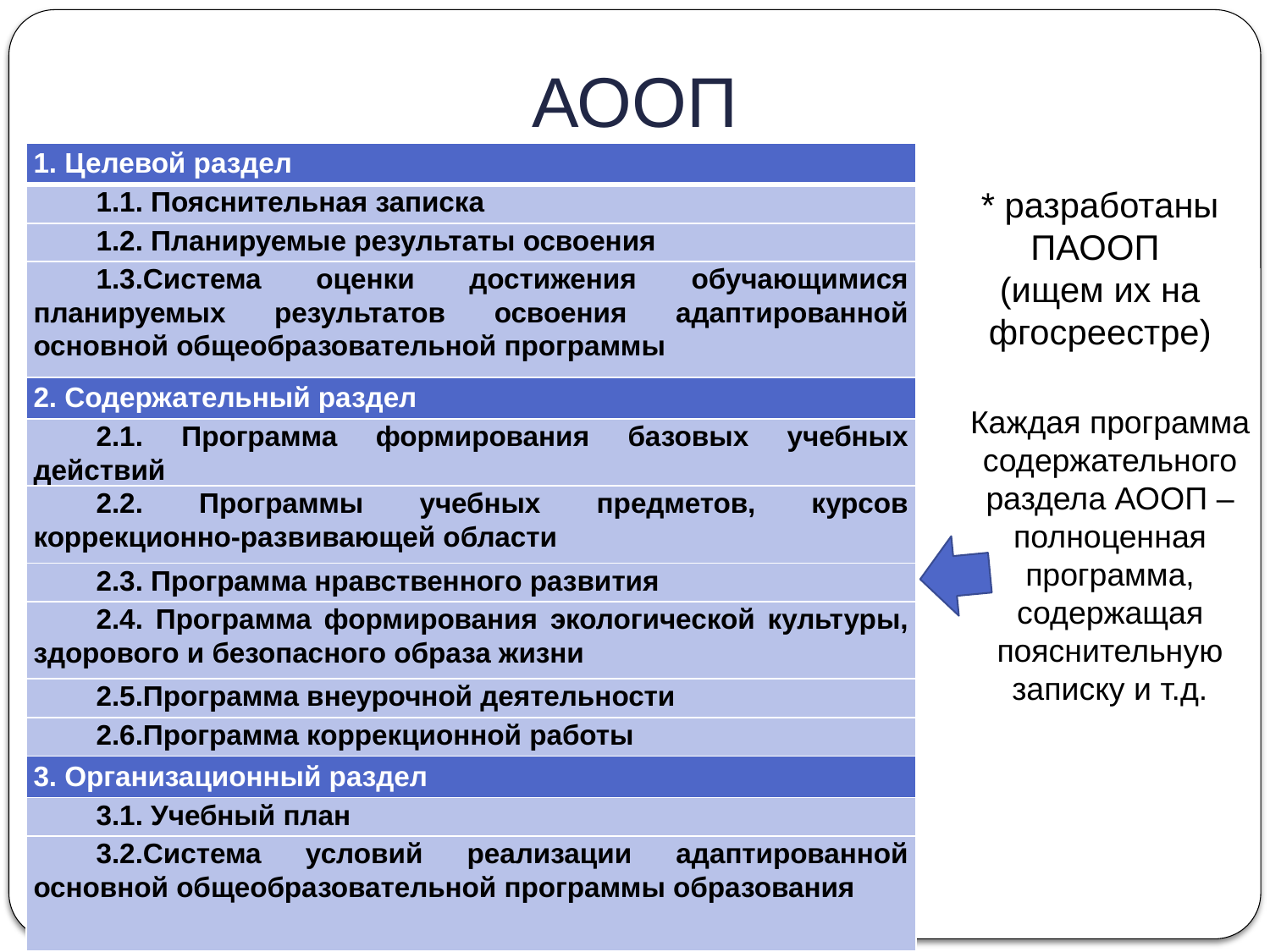

# АООП
| 1. Целевой раздел |
| --- |
| 1.1. Пояснительная записка |
| 1.2. Планируемые результаты освоения |
| 1.3.Система оценки достижения обучающимися планируемых результатов освоения адаптированной основной общеобразовательной программы |
| 2. Содержательный раздел |
| 2.1. Программа формирования базовых учебных действий |
| 2.2. Программы учебных предметов, курсов коррекционно-развивающей области |
| 2.3. Программа нравственного развития |
| 2.4. Программа формирования экологической культуры, здорового и безопасного образа жизни |
| 2.5.Программа внеурочной деятельности |
| 2.6.Программа коррекционной работы |
| 3. Организационный раздел |
| 3.1. Учебный план |
| 3.2.Система условий реализации адаптированной основной общеобразовательной программы образования |
* разработаны ПАООП
(ищем их на фгосреестре)
Каждая программа содержательного раздела АООП – полноценная программа, содержащая пояснительную записку и т.д.